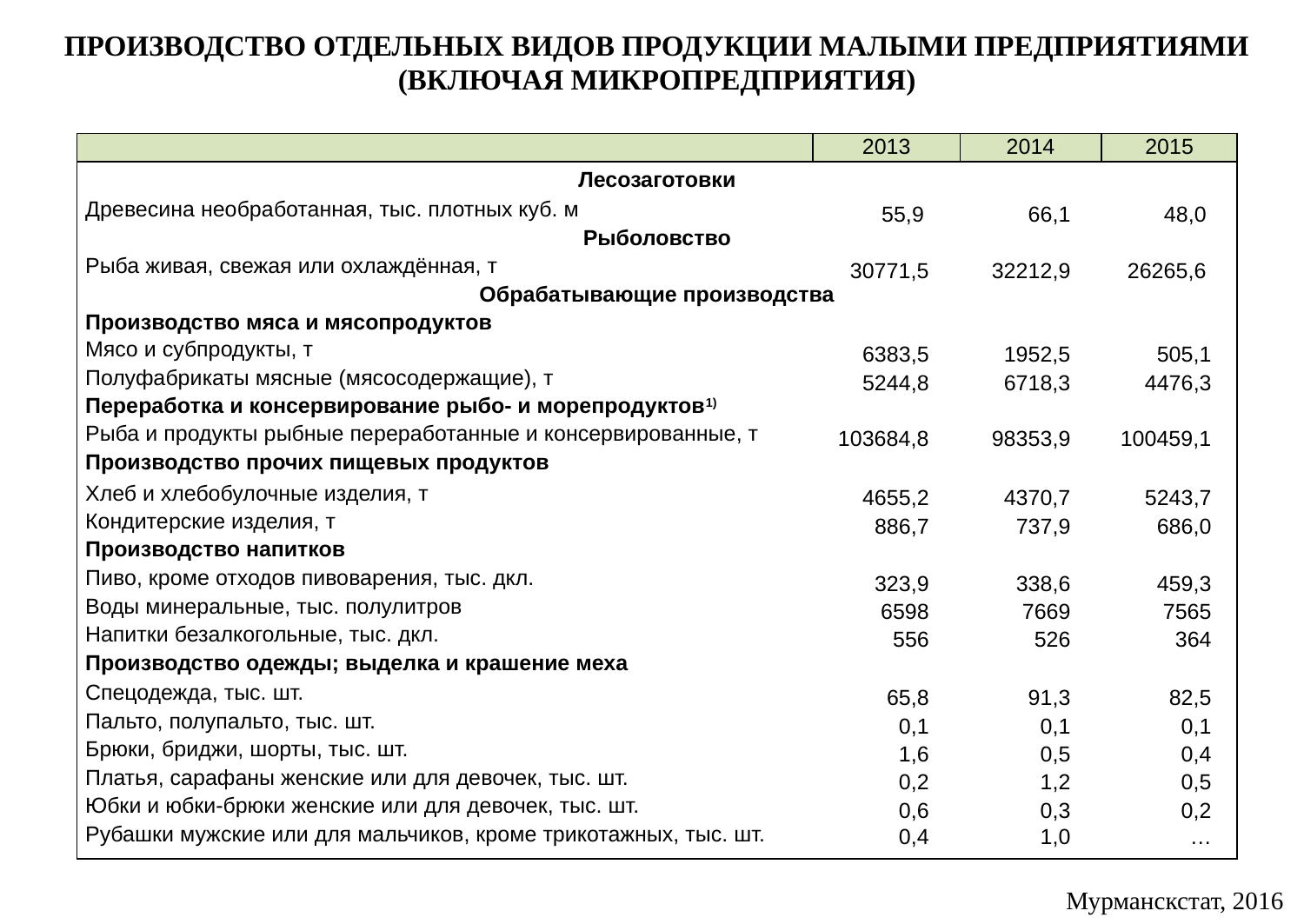

ПРОИЗВОДСТВО ОТДЕЛЬНЫХ ВИДОВ ПРОДУКЦИИ МАЛЫМИ ПРЕДПРИЯТИЯМИ (ВКЛЮЧАЯ МИКРОПРЕДПРИЯТИЯ)
|  | 2013 | 2014 | 2015 |
| --- | --- | --- | --- |
| Лесозаготовки |  |  |  |
| Древесина необработанная, тыс. плотных куб. м | 55,9 | 66,1 | 48,0 |
| Рыболовство |  |  |  |
| Рыба живая, свежая или охлаждённая, т | 30771,5 | 32212,9 | 26265,6 |
| Обрабатывающие производства |  |  |  |
| Производство мяса и мясопродуктов |  |  |  |
| Мясо и субпродукты, т | 6383,5 | 1952,5 | 505,1 |
| Полуфабрикаты мясные (мясосодержащие), т | 5244,8 | 6718,3 | 4476,3 |
| Переработка и консервирование рыбо- и морепродуктов1) |  |  |  |
| Рыба и продукты рыбные переработанные и консервированные, т | 103684,8 | 98353,9 | 100459,1 |
| Производство прочих пищевых продуктов |  |  |  |
| Хлеб и хлебобулочные изделия, т | 4655,2 | 4370,7 | 5243,7 |
| Кондитерские изделия, т | 886,7 | 737,9 | 686,0 |
| Производство напитков |  |  |  |
| Пиво, кроме отходов пивоварения, тыс. дкл. | 323,9 | 338,6 | 459,3 |
| Воды минеральные, тыс. полулитров | 6598 | 7669 | 7565 |
| Напитки безалкогольные, тыс. дкл. | 556 | 526 | 364 |
| Производство одежды; выделка и крашение меха |  |  |  |
| Спецодежда, тыс. шт. | 65,8 | 91,3 | 82,5 |
| Пальто, полупальто, тыс. шт. | 0,1 | 0,1 | 0,1 |
| Брюки, бриджи, шорты, тыс. шт. | 1,6 | 0,5 | 0,4 |
| Платья, сарафаны женские или для девочек, тыс. шт. | 0,2 | 1,2 | 0,5 |
| Юбки и юбки-брюки женские или для девочек, тыс. шт. | 0,6 | 0,3 | 0,2 |
| Рубашки мужские или для мальчиков, кроме трикотажных, тыс. шт. | 0,4 | 1,0 | … |
|  |  |  |  |
Мурманскстат, 2016